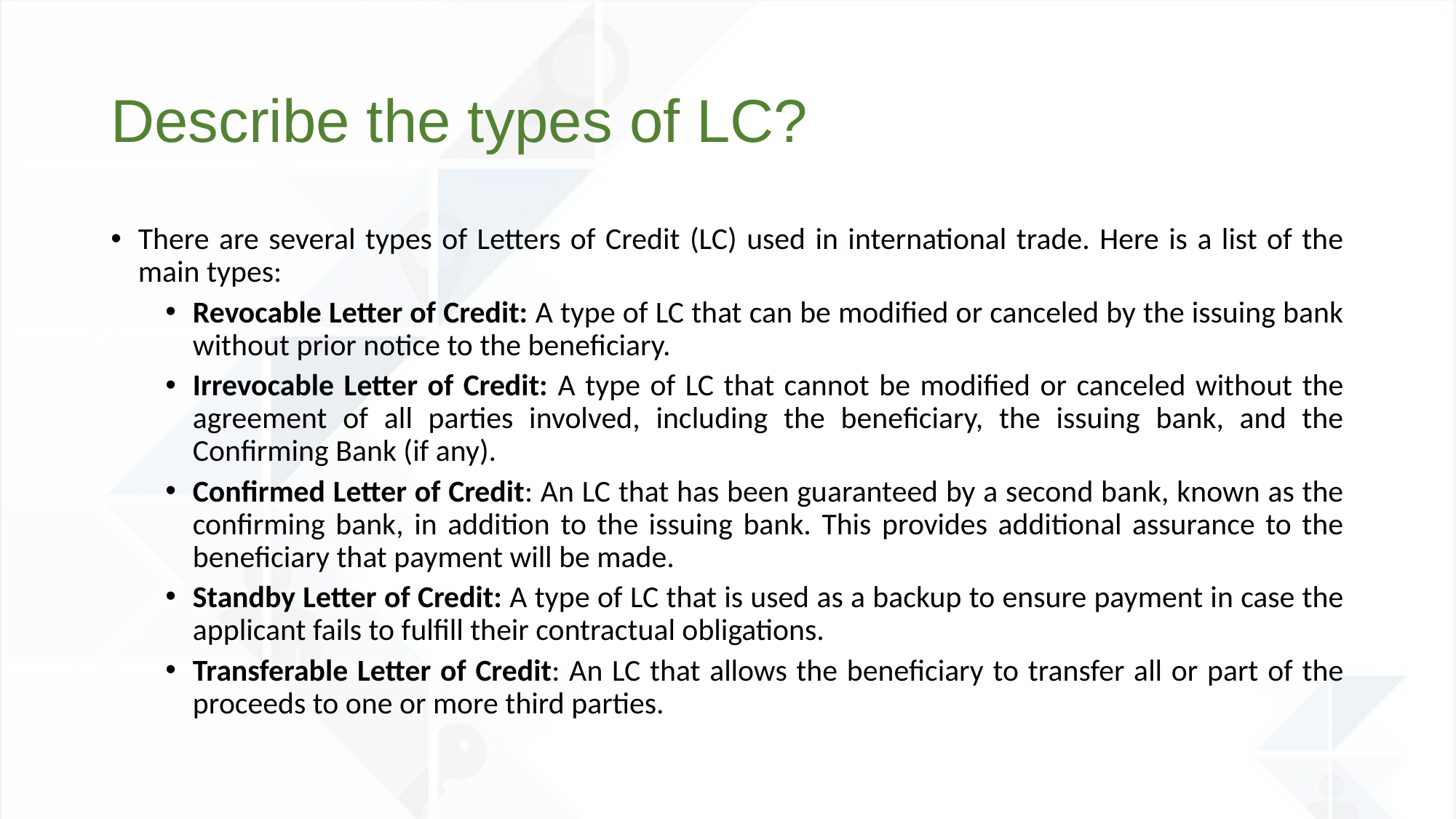

# Describe the types of LC?
There are several types of Letters of Credit (LC) used in international trade. Here is a list of the main types:
Revocable Letter of Credit: A type of LC that can be modified or canceled by the issuing bank without prior notice to the beneficiary.
Irrevocable Letter of Credit: A type of LC that cannot be modified or canceled without the agreement of all parties involved, including the beneficiary, the issuing bank, and the Confirming Bank (if any).
Confirmed Letter of Credit: An LC that has been guaranteed by a second bank, known as the confirming bank, in addition to the issuing bank. This provides additional assurance to the beneficiary that payment will be made.
Standby Letter of Credit: A type of LC that is used as a backup to ensure payment in case the applicant fails to fulfill their contractual obligations.
Transferable Letter of Credit: An LC that allows the beneficiary to transfer all or part of the proceeds to one or more third parties.